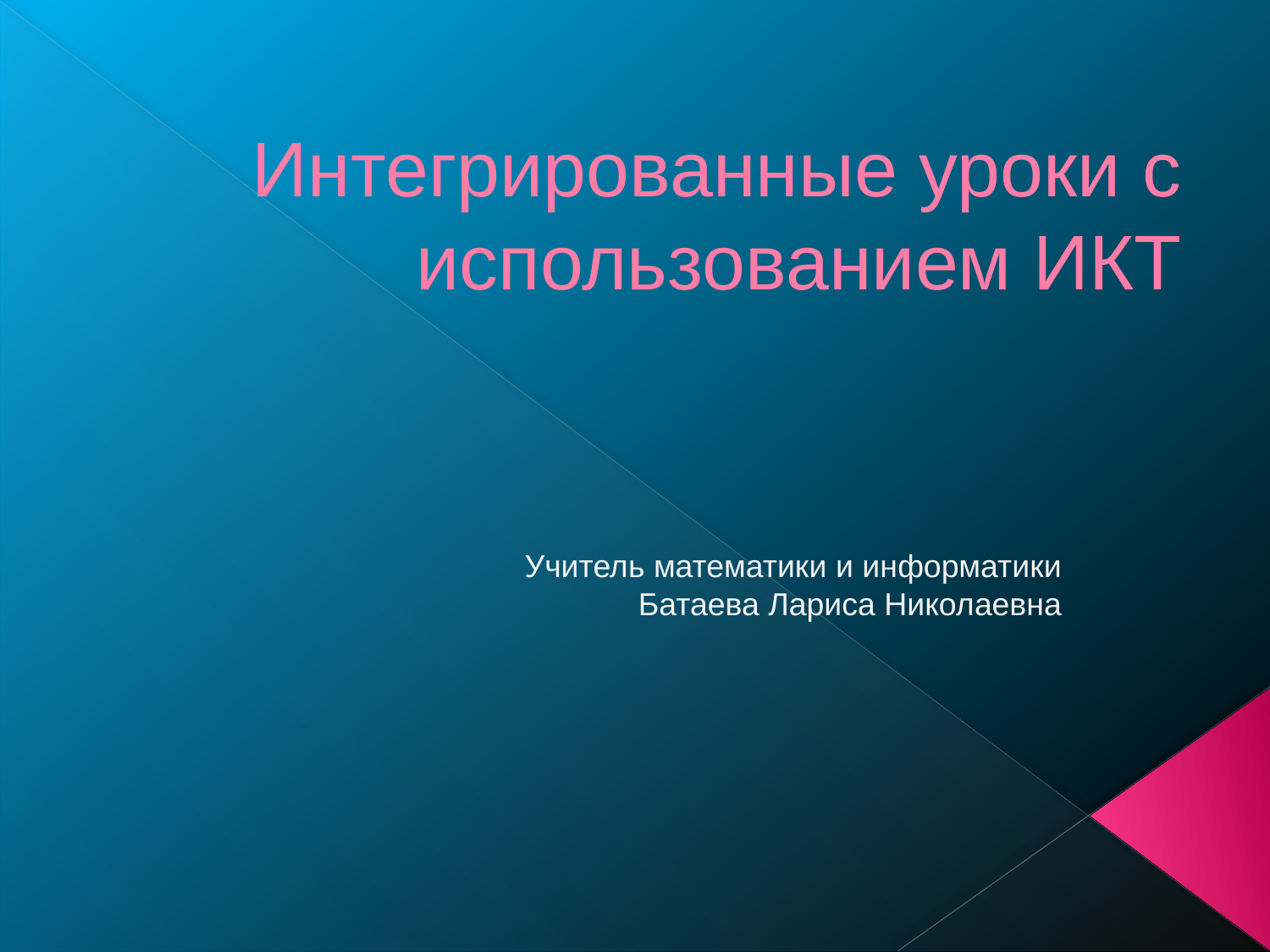

# Интегрированные уроки с использованием ИКТ
Учитель математики и информатики
Батаева Лариса Николаевна